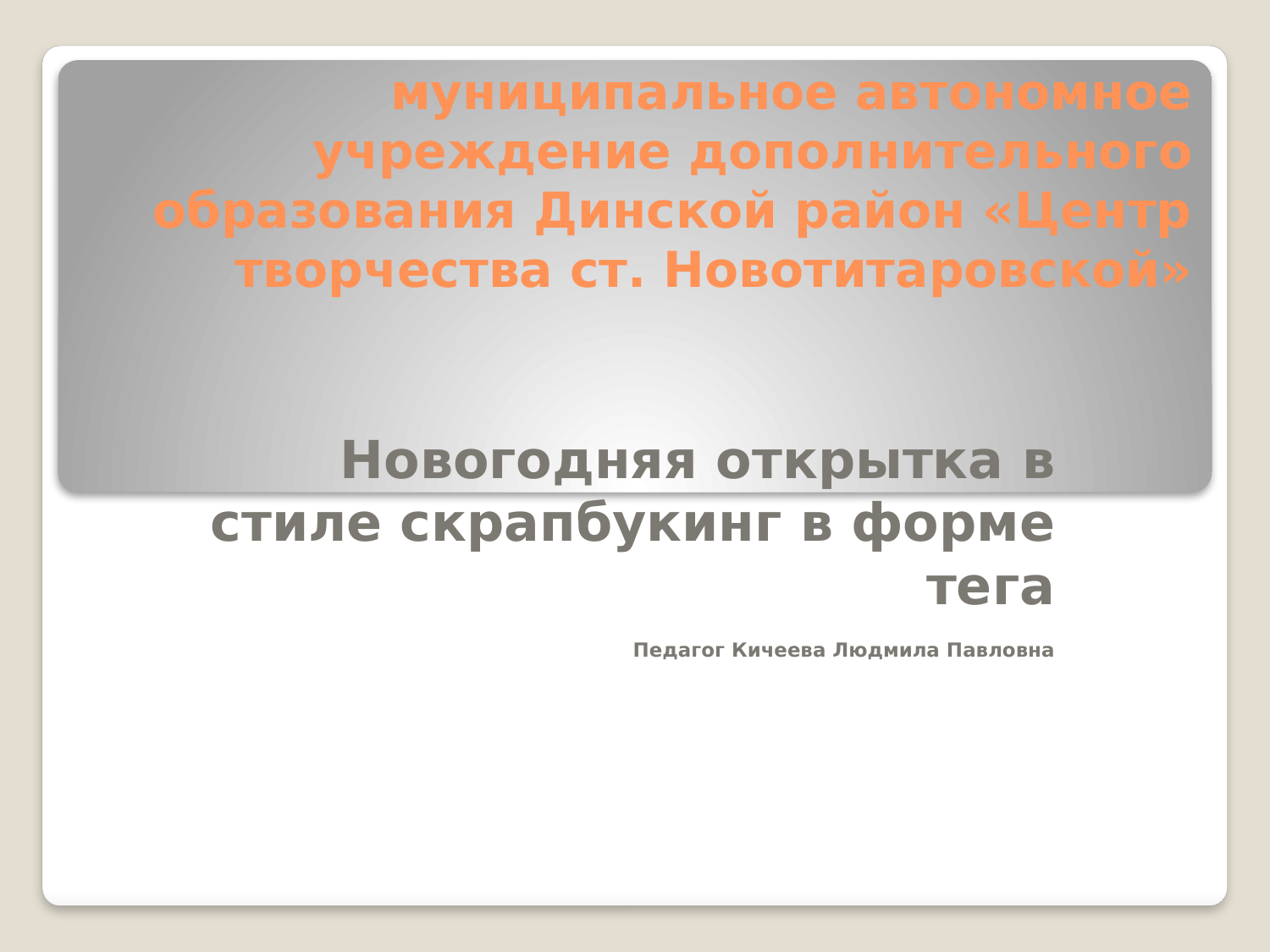

# муниципальное автономное учреждение дополнительного образования Динской район «Центр творчества ст. Новотитаровской»
Новогодняя открытка в стиле скрапбукинг в форме тега

Педагог Кичеева Людмила Павловна